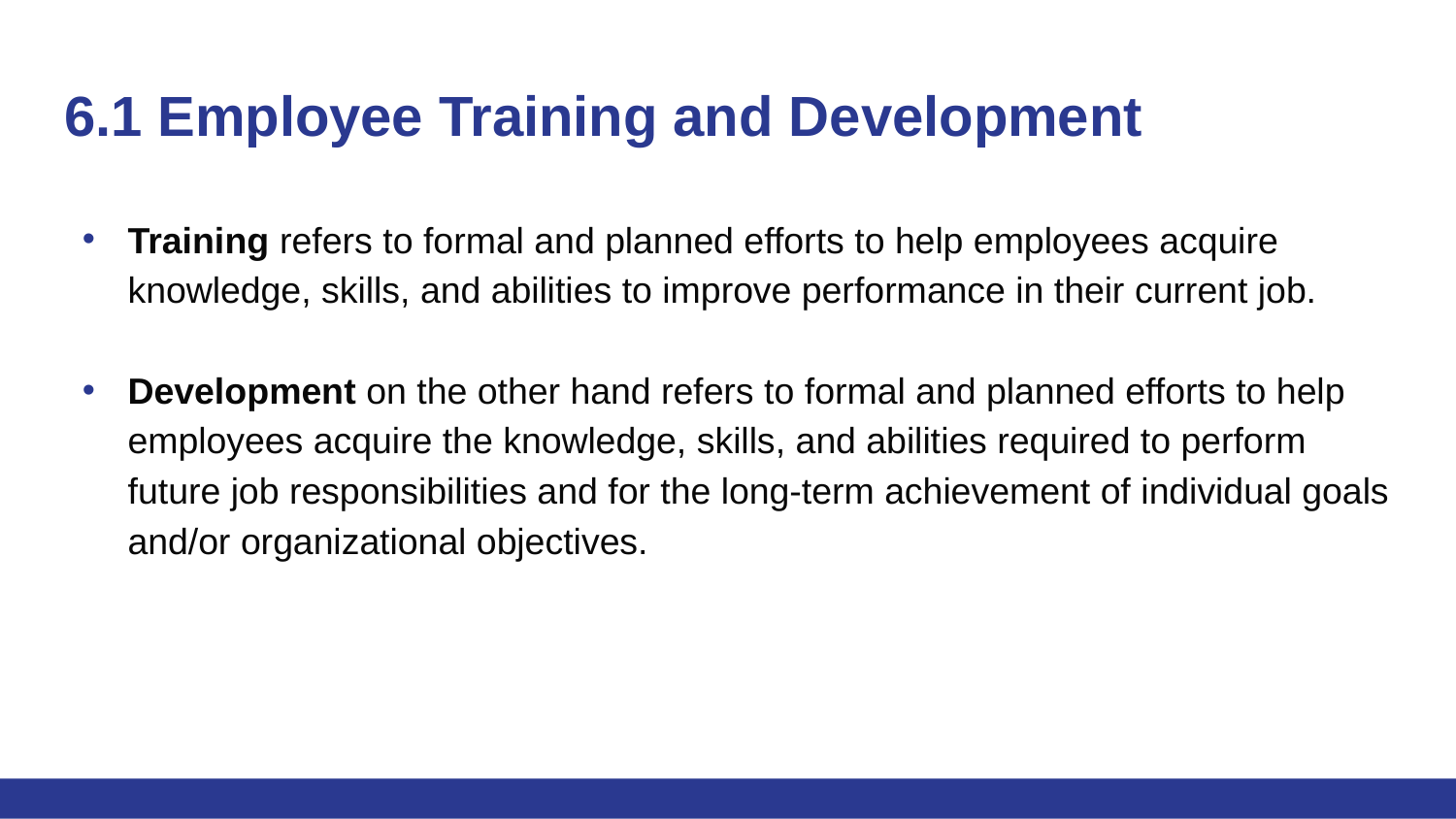

# 6.1 Employee Training and Development
Training refers to formal and planned efforts to help employees acquire knowledge, skills, and abilities to improve performance in their current job.

Development on the other hand refers to formal and planned efforts to help employees acquire the knowledge, skills, and abilities required to perform future job responsibilities and for the long-term achievement of individual goals and/or organizational objectives.